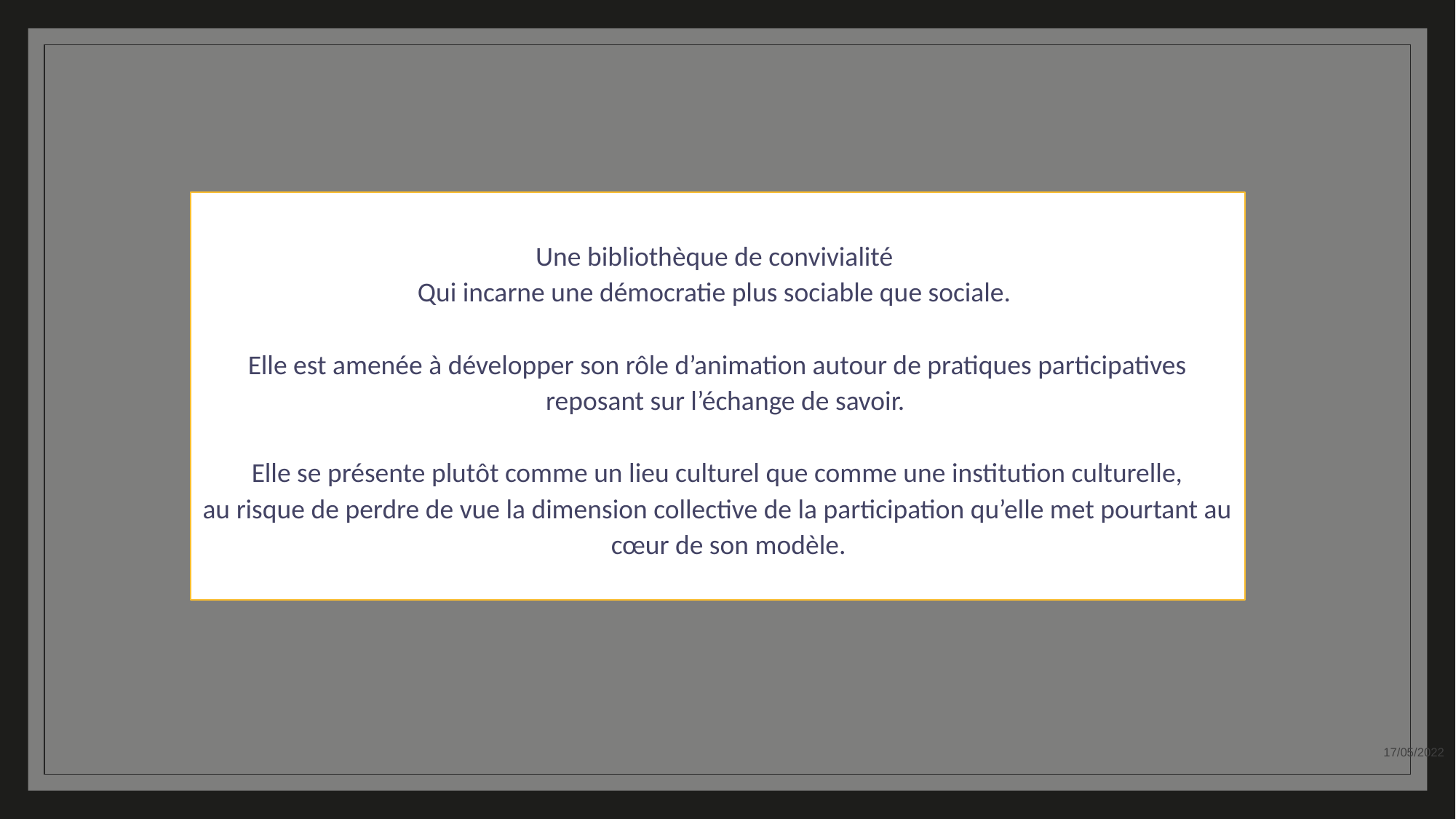

#

Une bibliothèque de convivialité
Qui incarne une démocratie plus sociable que sociale.

Elle est amenée à développer son rôle d’animation autour de pratiques participatives reposant sur l’échange de savoir.

Elle se présente plutôt comme un lieu culturel que comme une institution culturelle,
au risque de perdre de vue la dimension collective de la participation qu’elle met pourtant au cœur de son modèle.
17/05/2022